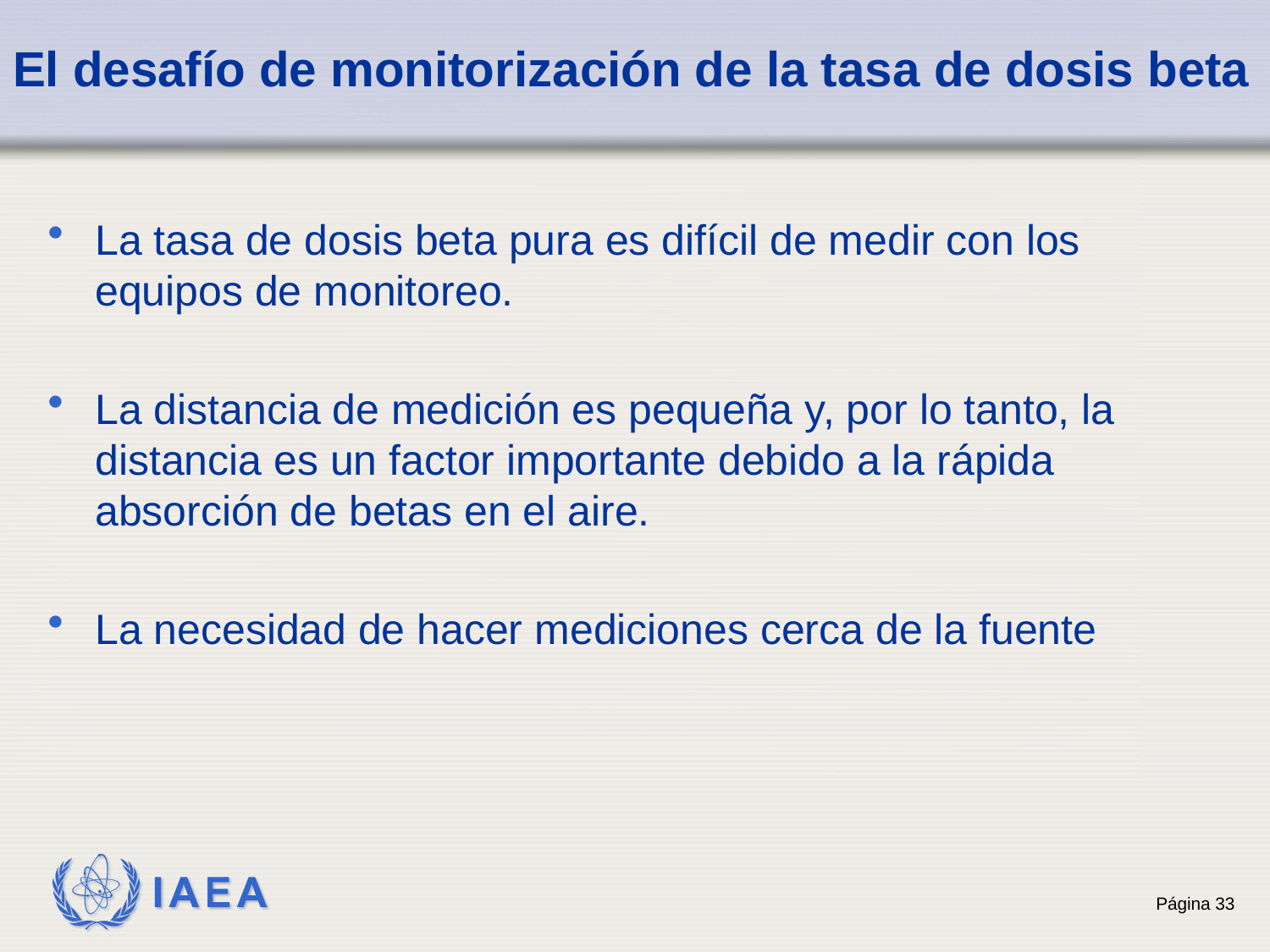

# El desafío de monitorización de la tasa de dosis beta
La tasa de dosis beta pura es difícil de medir con los equipos de monitoreo.

La distancia de medición es pequeña y, por lo tanto, la distancia es un factor importante debido a la rápida absorción de betas en el aire.

La necesidad de hacer mediciones cerca de la fuente

33